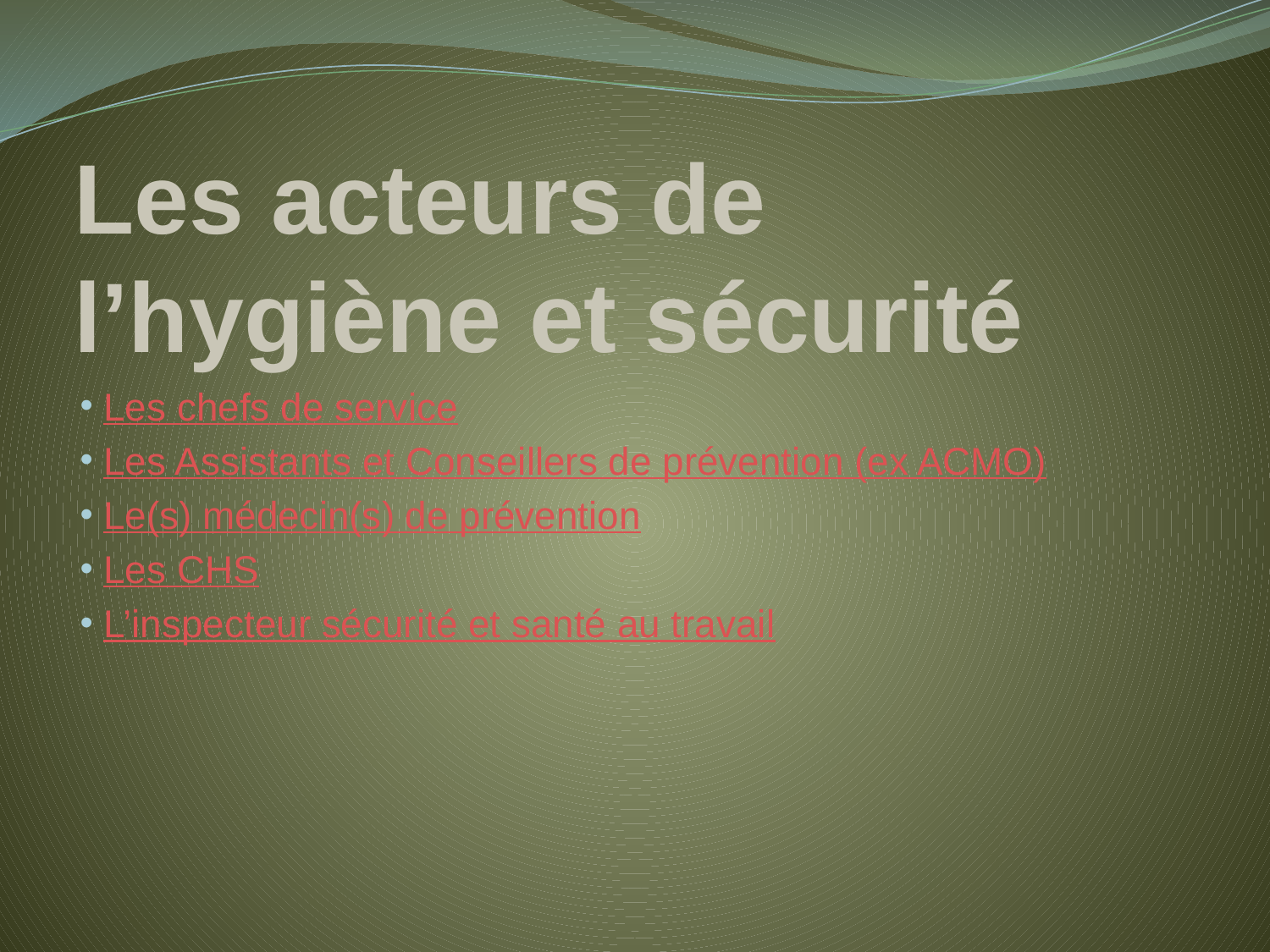

# Les acteurs de l’hygiène et sécurité
 Les chefs de service
 Les Assistants et Conseillers de prévention (ex ACMO)
 Le(s) médecin(s) de prévention
 Les CHS
 L’inspecteur sécurité et santé au travail